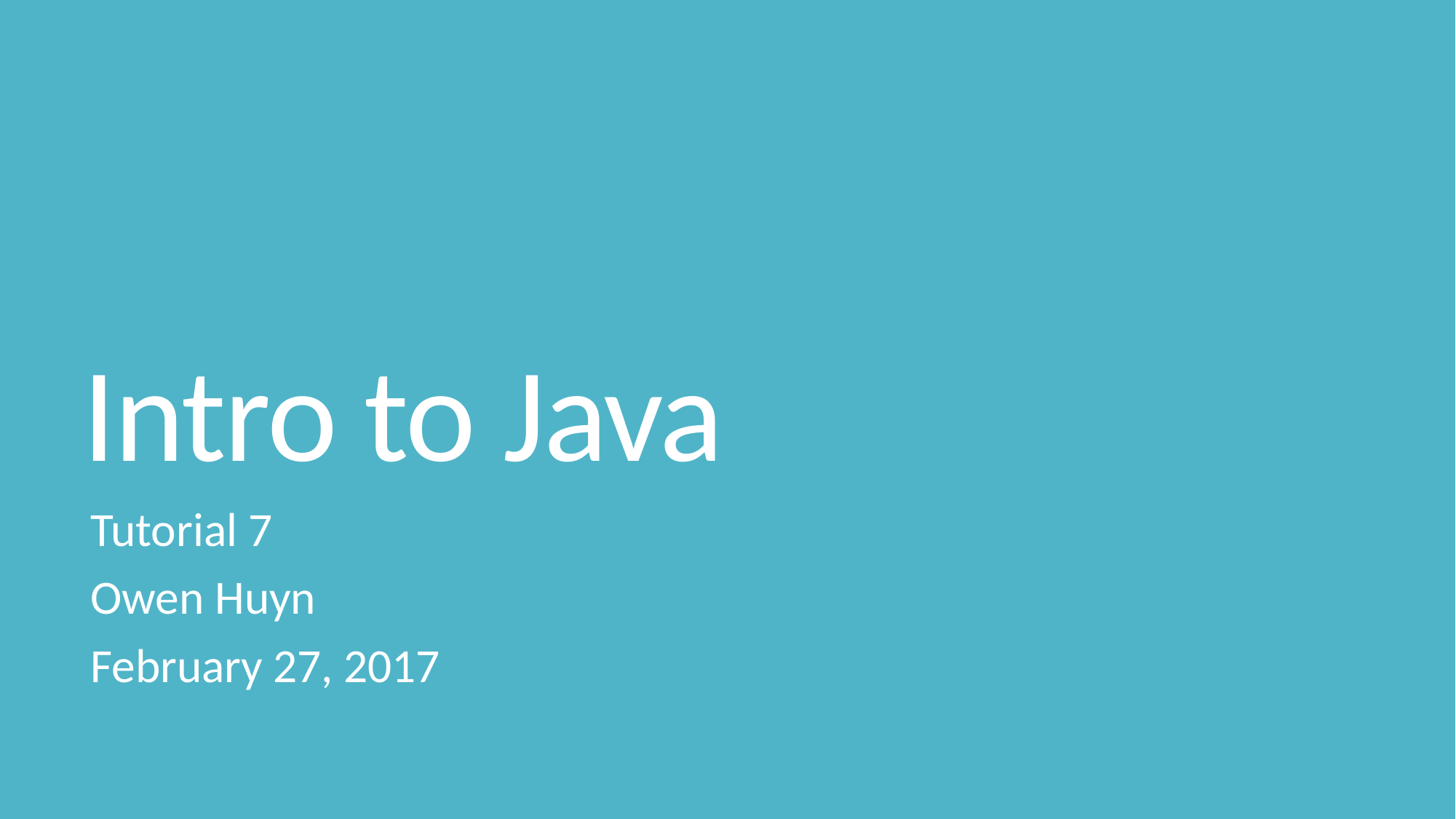

# Intro to Java
Tutorial 7
Owen Huyn
February 27, 2017